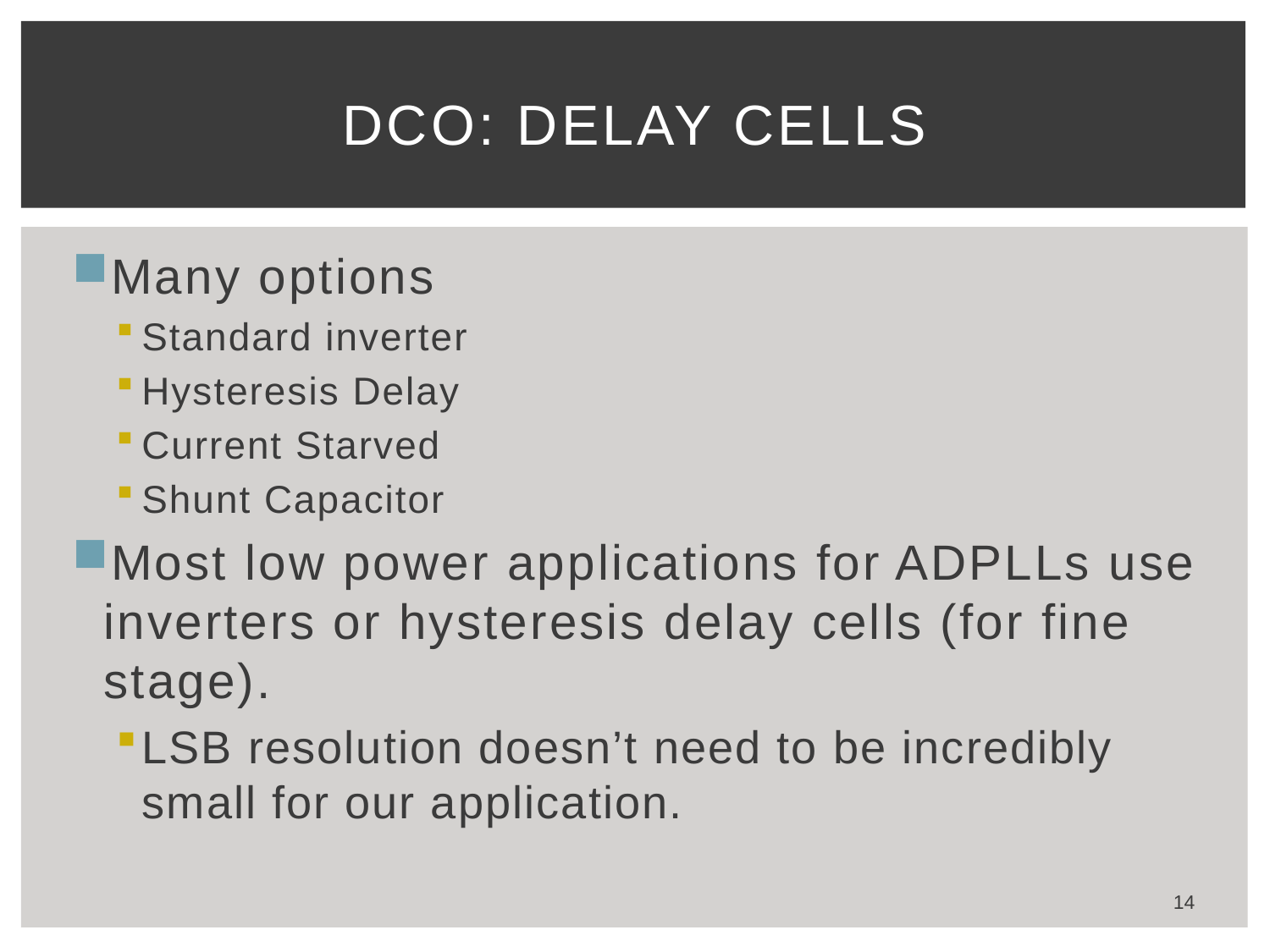

# DCO: DELAY CELLS
Many options
Standard inverter
Hysteresis Delay
Current Starved
Shunt Capacitor
Most low power applications for ADPLLs use inverters or hysteresis delay cells (for fine stage).
LSB resolution doesn’t need to be incredibly small for our application.

14